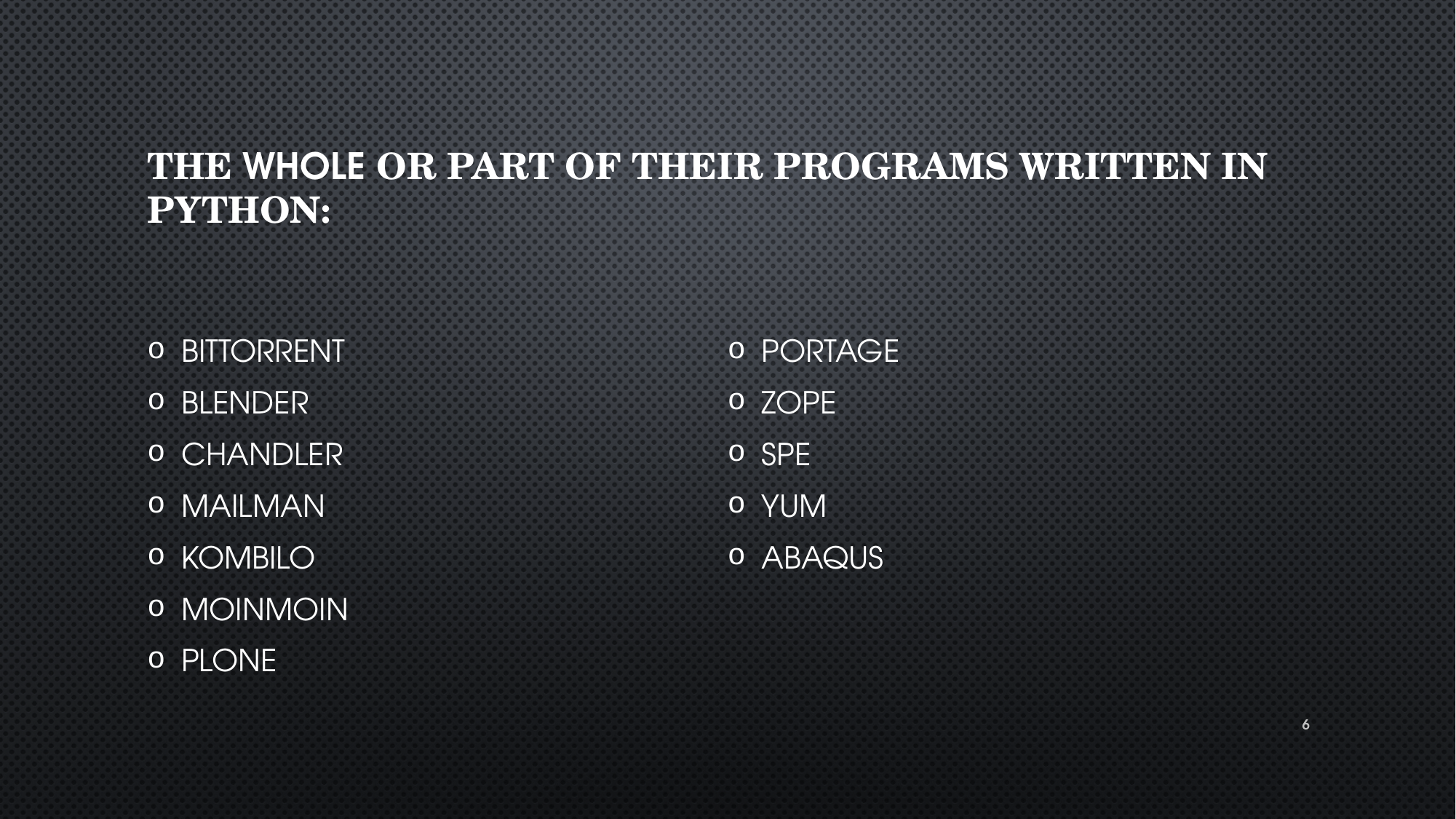

# The whole or part of their programs written in Python:
BitTorrent
Blender
Chandler
Mailman
Kombilo
MoinMoin
Plone
Portage
zope
SPE
Yum
Abaqus
6